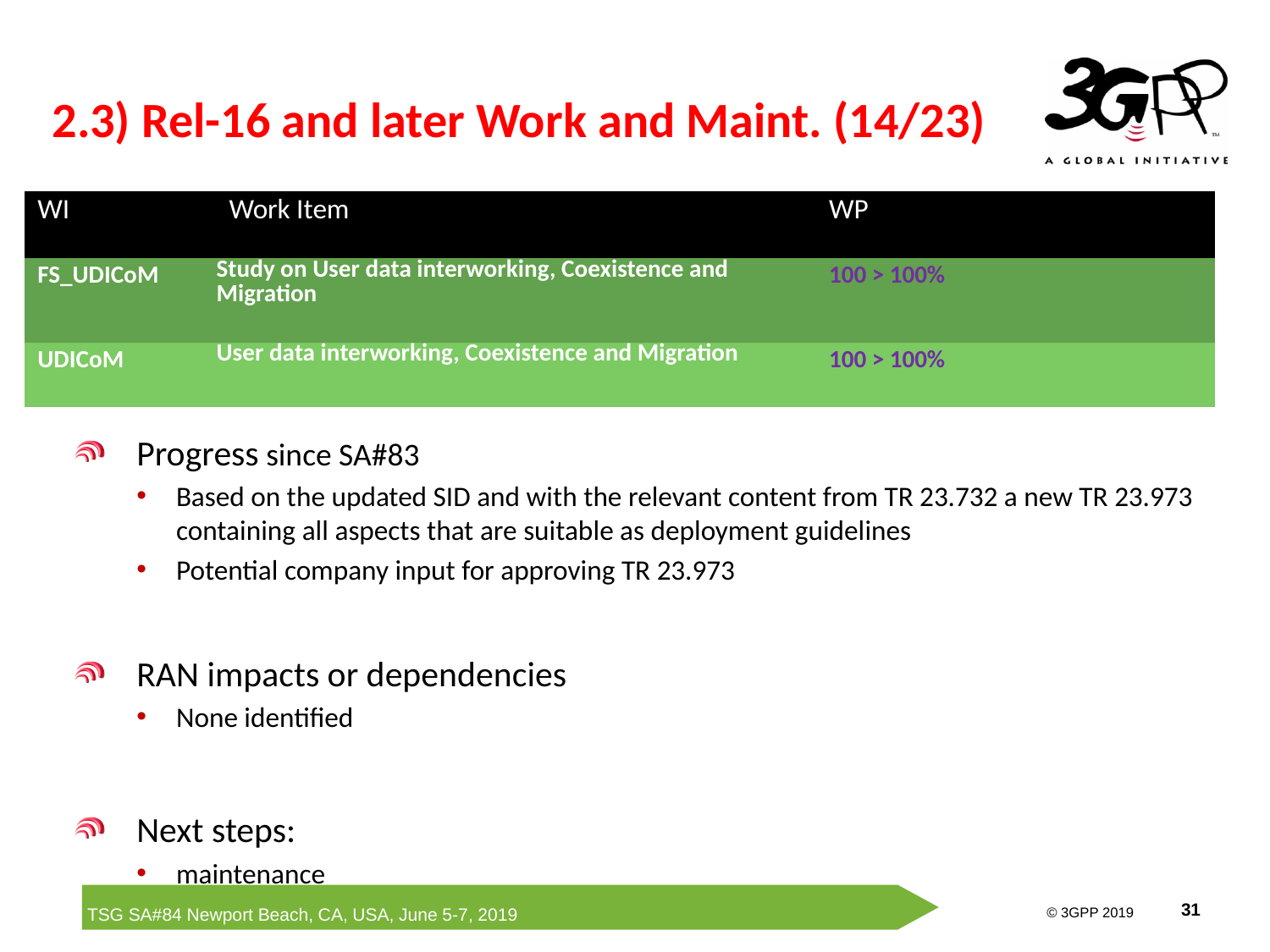

# 2.3) Rel-16 and later Work and Maint. (14/23)
| WI | Work Item | WP |  |  |
| --- | --- | --- | --- | --- |
| FS\_UDICoM | Study on User data interworking, Coexistence and Migration | 100 > 100% |  |  |
| UDICoM | User data interworking, Coexistence and Migration | 100 > 100% |  |  |
Progress since SA#83
Based on the updated SID and with the relevant content from TR 23.732 a new TR 23.973 containing all aspects that are suitable as deployment guidelines
Potential company input for approving TR 23.973

RAN impacts or dependencies
None identified

Next steps:
maintenance